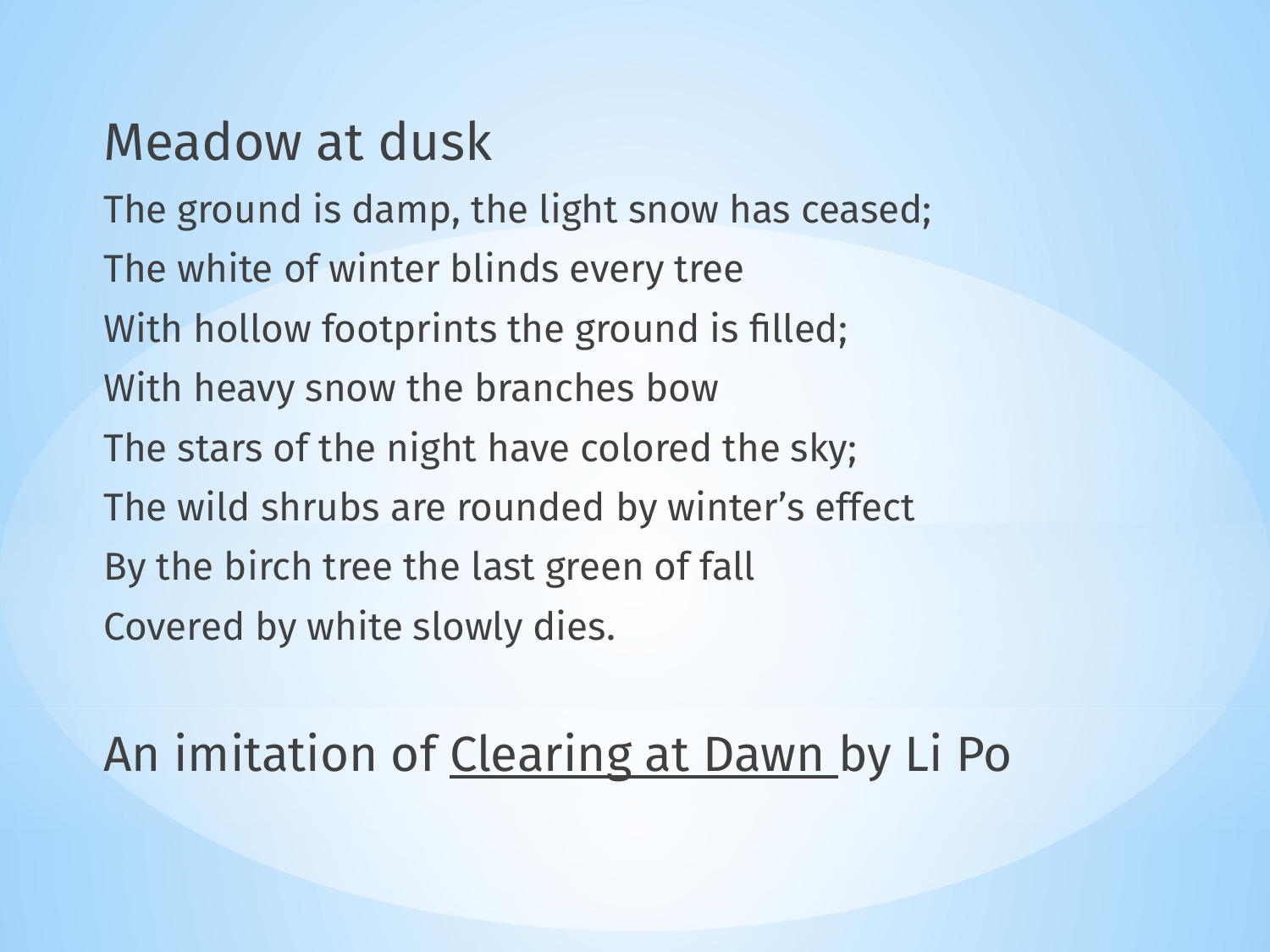

Meadow at dusk
The ground is damp, the light snow has ceased;
The white of winter blinds every tree
With hollow footprints the ground is filled;
With heavy snow the branches bow
The stars of the night have colored the sky;
The wild shrubs are rounded by winter’s effect
By the birch tree the last green of fall
Covered by white slowly dies.

An imitation of Clearing at Dawn by Li Po